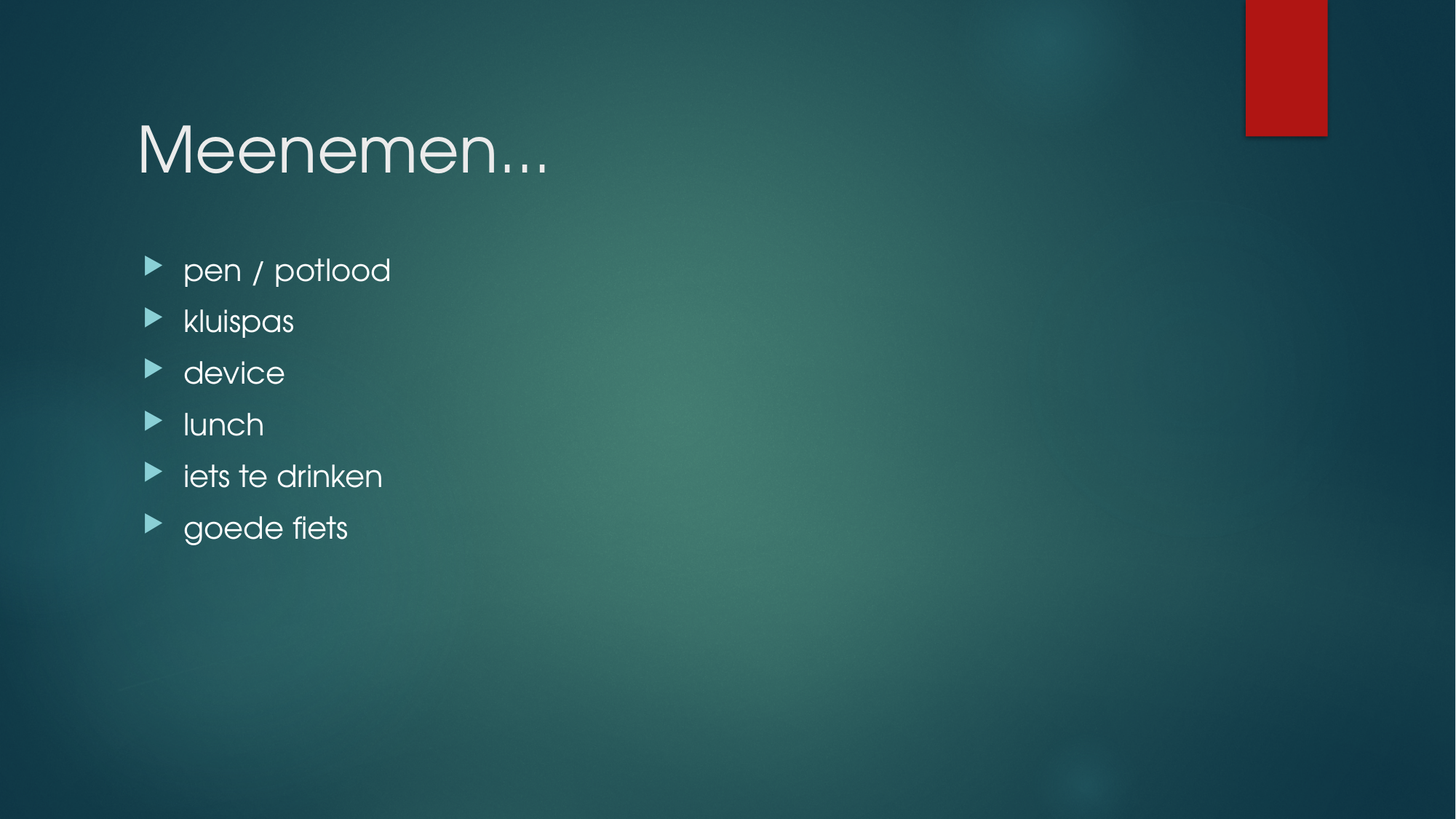

# Meenemen...
pen / potlood
kluispas
device
lunch
iets te drinken
goede fiets